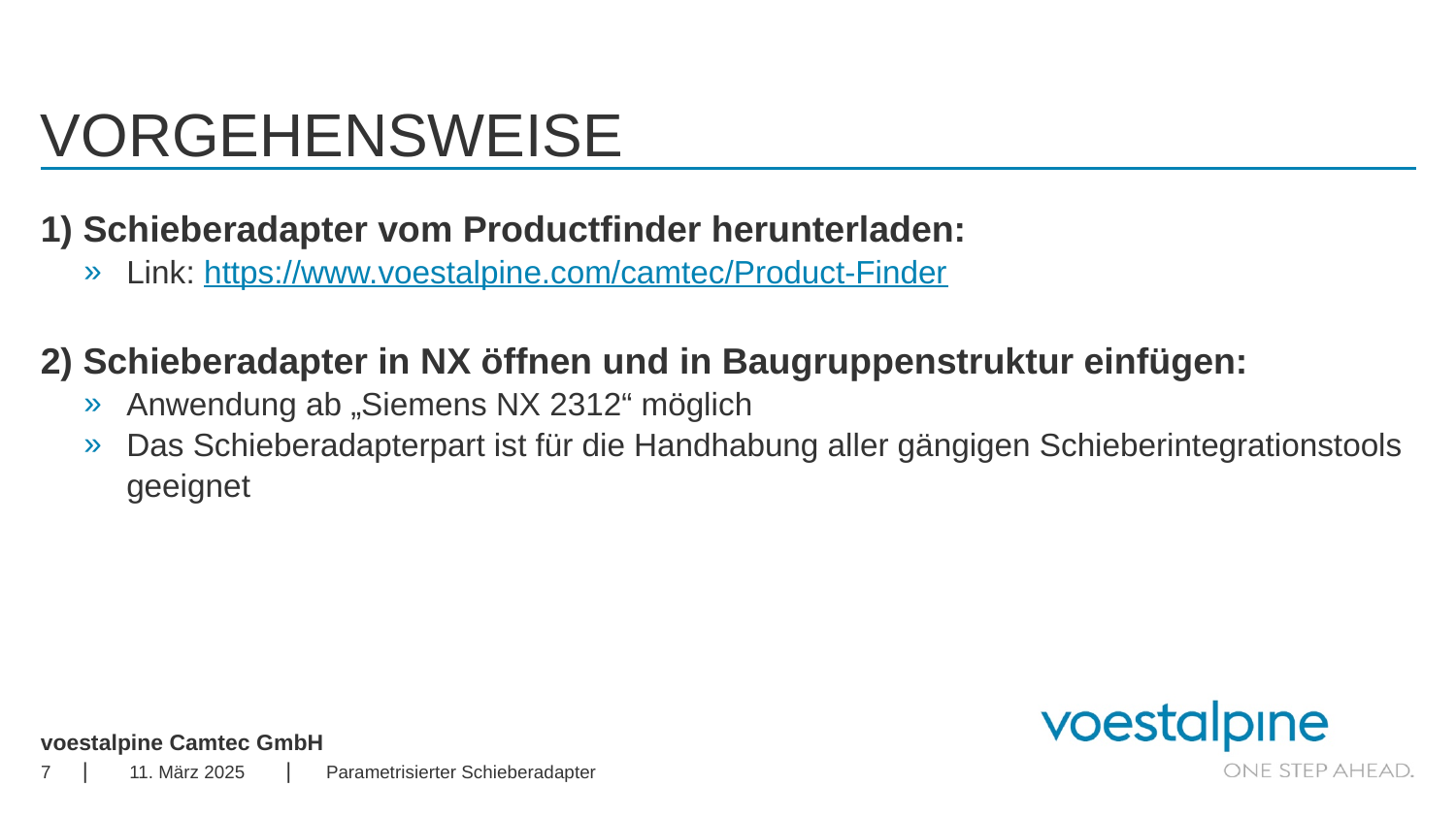

# VORGEHENSWEISE
1) Schieberadapter vom Productfinder herunterladen:
Link: https://www.voestalpine.com/camtec/Product-Finder

2) Schieberadapter in NX öffnen und in Baugruppenstruktur einfügen:
Anwendung ab „Siemens NX 2312“ möglich
Das Schieberadapterpart ist für die Handhabung aller gängigen Schieberintegrationstools geeignet

7
11. März 2025
Parametrisierter Schieberadapter